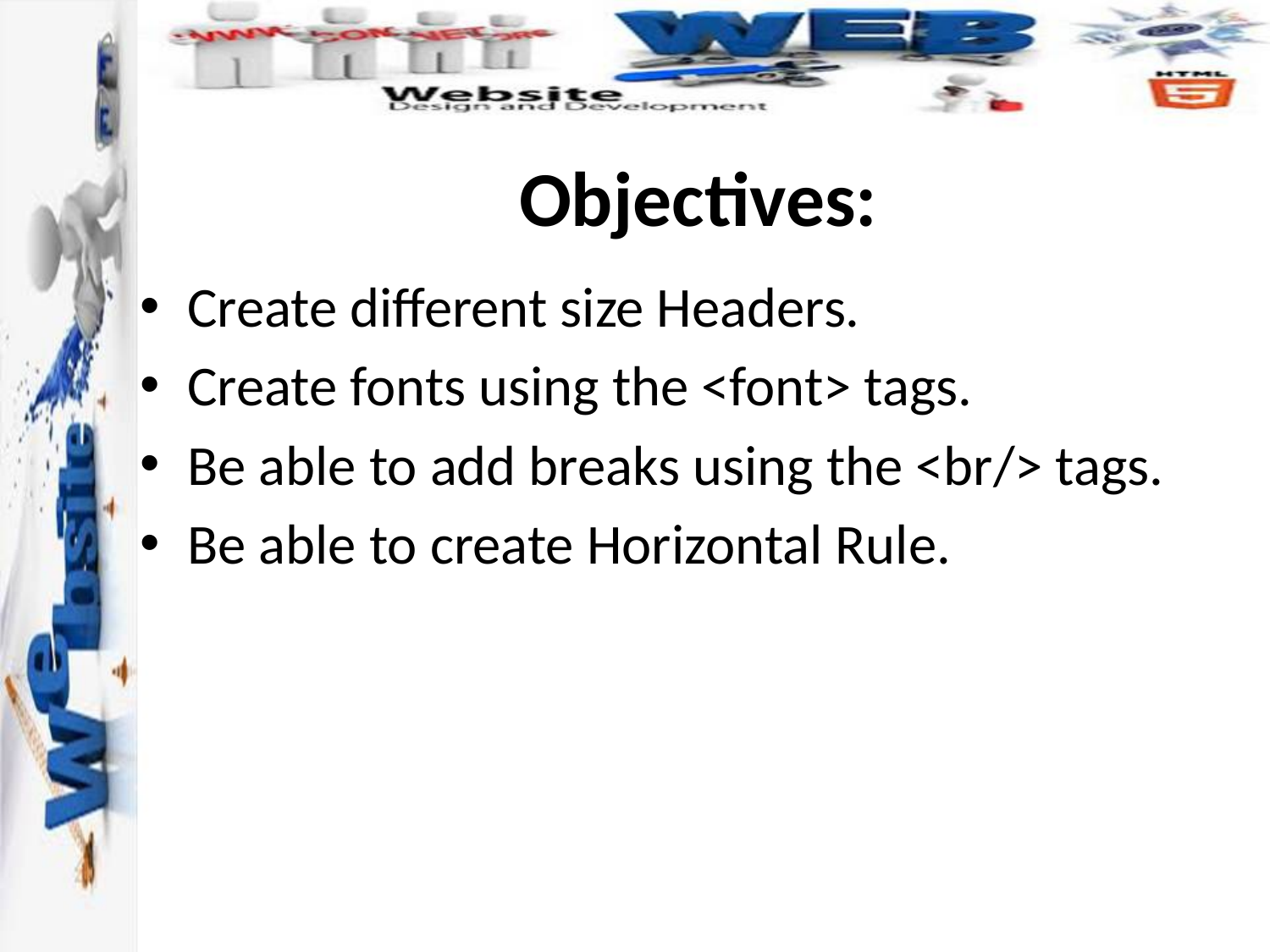

# Objectives:
Create different size Headers.
Create fonts using the <font> tags.
Be able to add breaks using the <br/> tags.
Be able to create Horizontal Rule.